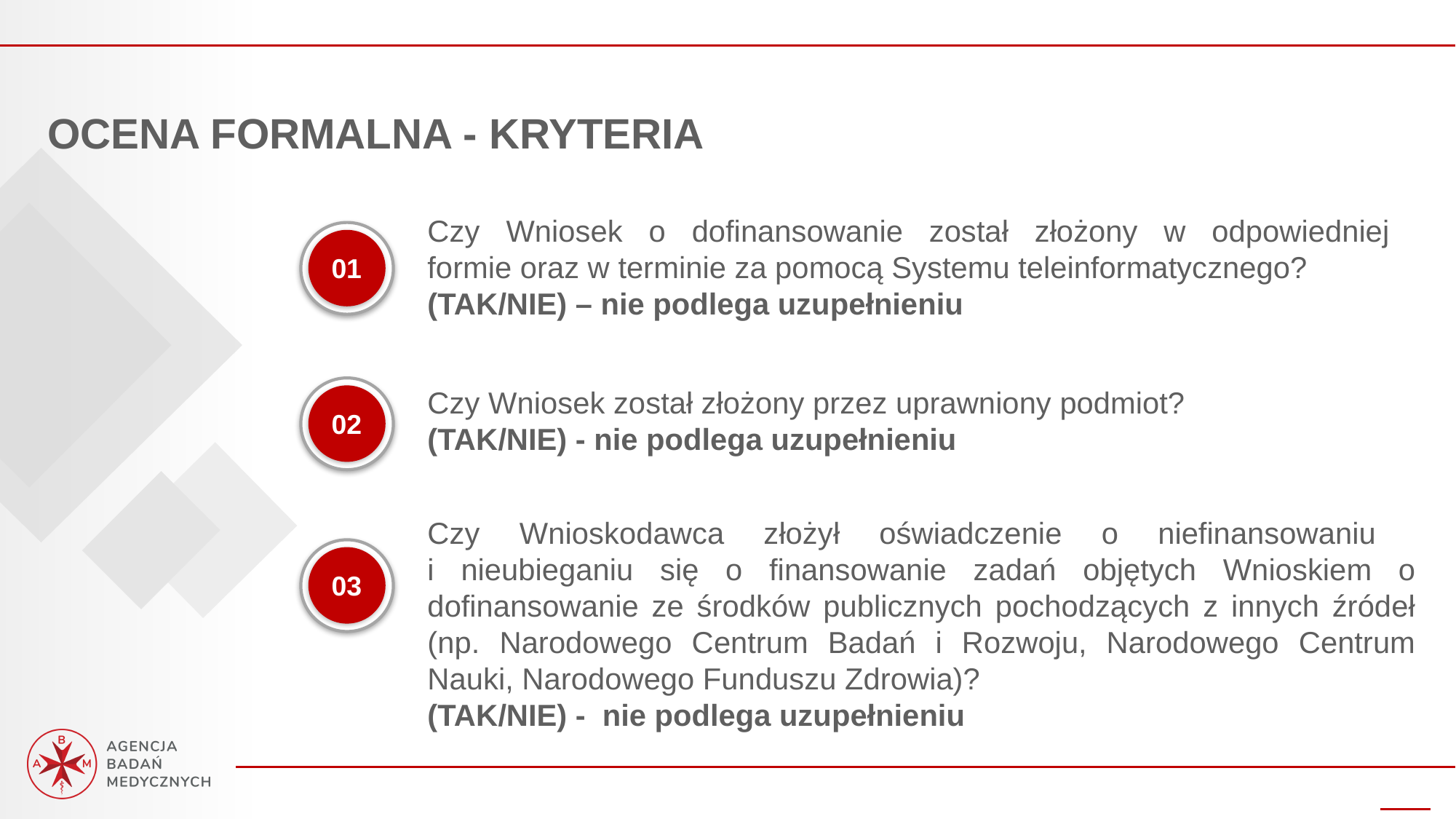

OCENA FORMALNA - KRYTERIA

Czy Wniosek o dofinansowanie został złożony w odpowiedniej
formie oraz w terminie za pomocą Systemu teleinformatycznego?
(TAK/NIE) – nie podlega uzupełnieniu

01

02
Czy Wniosek został złożony przez uprawniony podmiot?
(TAK/NIE) - nie podlega uzupełnieniu

Czy Wnioskodawca złożył oświadczenie o niefinansowaniu
i nieubieganiu się o finansowanie zadań objętych Wnioskiem o dofinansowanie ze środków publicznych pochodzących z innych źródeł (np. Narodowego Centrum Badań i Rozwoju, Narodowego Centrum Nauki, Narodowego Funduszu Zdrowia)?
(TAK/NIE) -  nie podlega uzupełnieniu

03